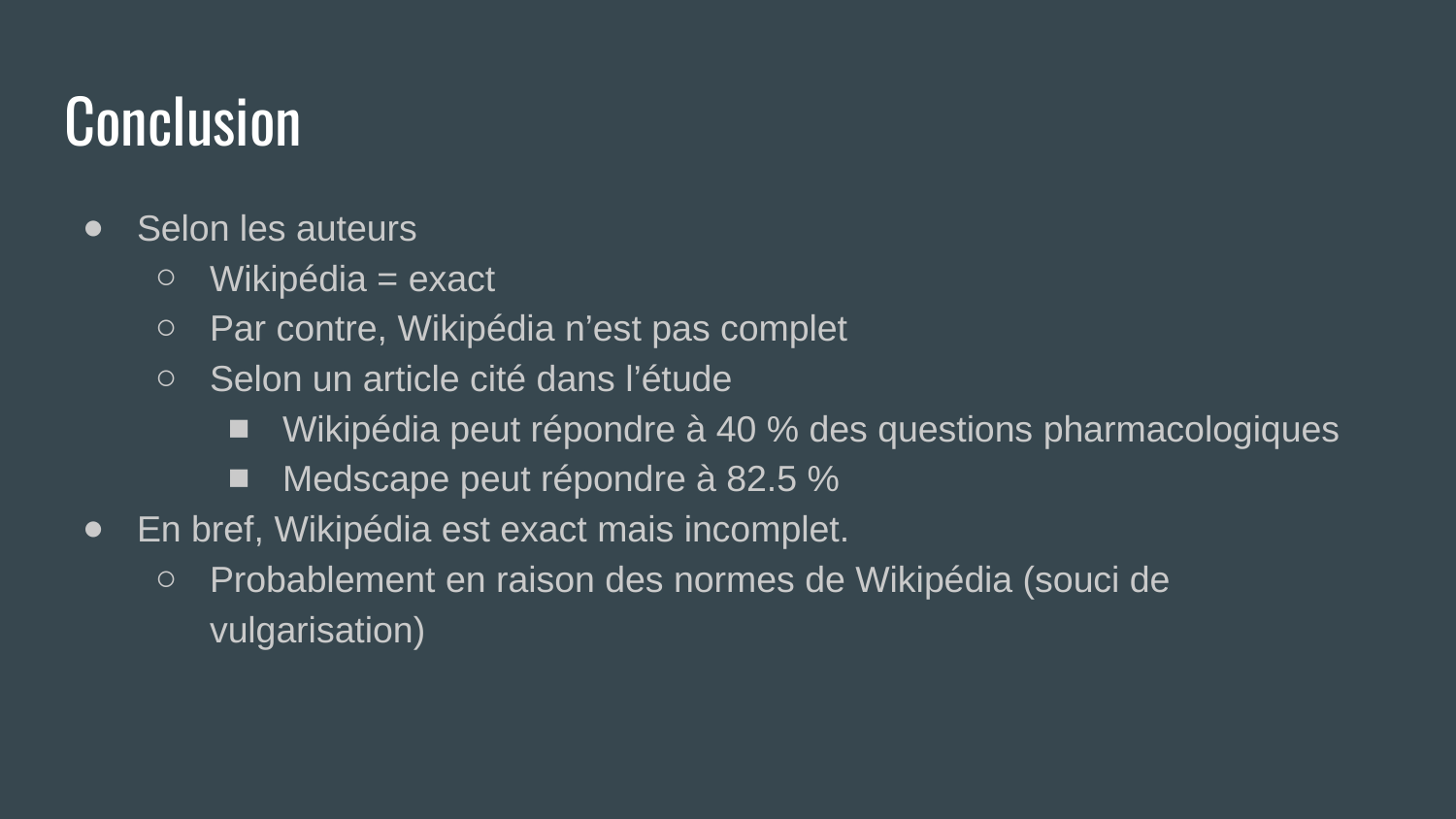

# Conclusion
Selon les auteurs
Wikipédia = exact
Par contre, Wikipédia n’est pas complet
Selon un article cité dans l’étude
Wikipédia peut répondre à 40 % des questions pharmacologiques
Medscape peut répondre à 82.5 %
En bref, Wikipédia est exact mais incomplet.
Probablement en raison des normes de Wikipédia (souci de vulgarisation)